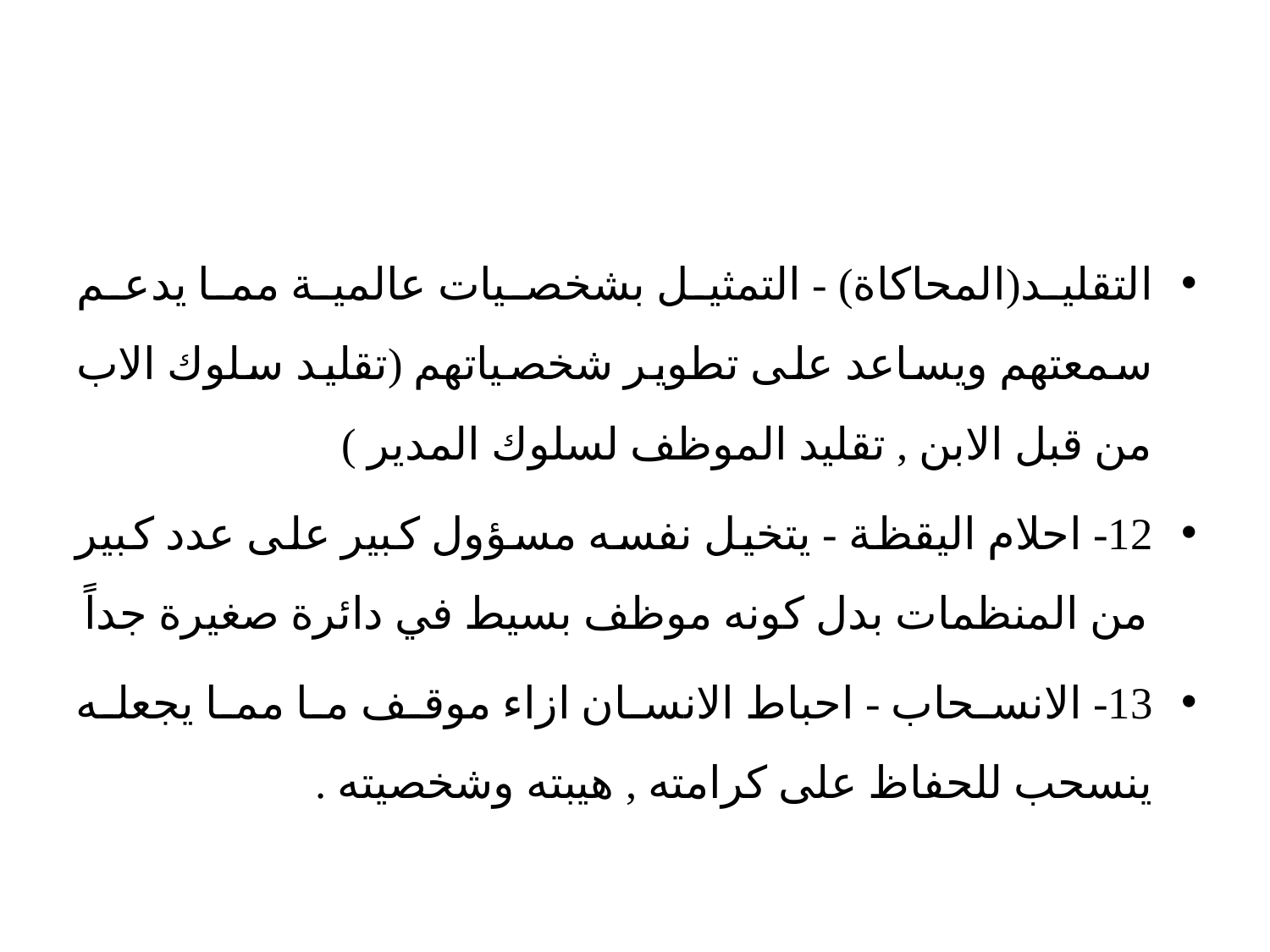

التقليد(المحاكاة) - التمثيل بشخصيات عالمية مما يدعم سمعتهم ويساعد على تطوير شخصياتهم (تقليد سلوك الاب من قبل الابن , تقليد الموظف لسلوك المدير )
12- احلام اليقظة - يتخيل نفسه مسؤول كبير على عدد كبير من المنظمات بدل كونه موظف بسيط في دائرة صغيرة جداً
13- الانسحاب - احباط الانسان ازاء موقف ما مما يجعله ينسحب للحفاظ على كرامته , هيبته وشخصيته .